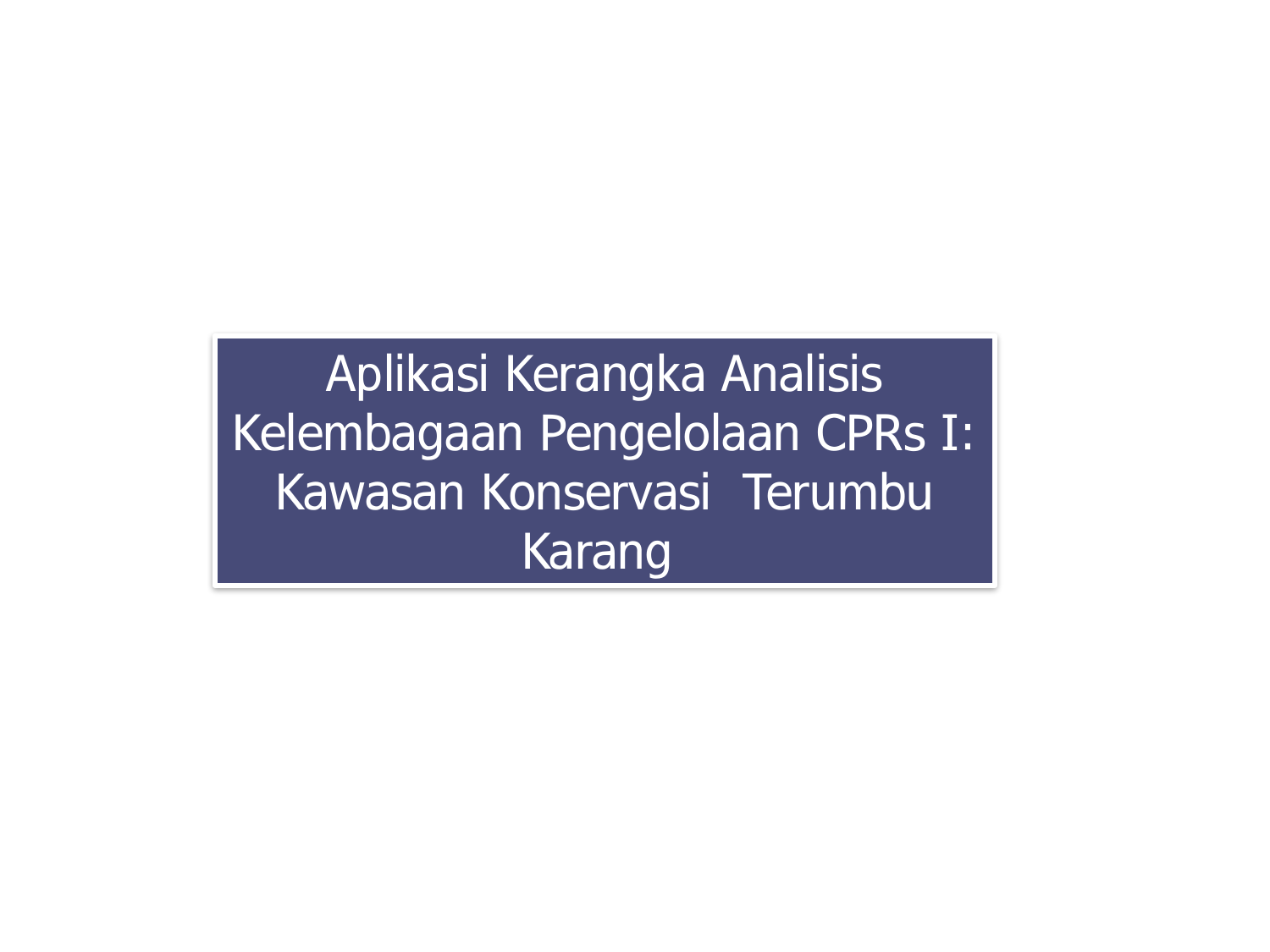

Aplikasi Kerangka Analisis Kelembagaan Pengelolaan CPRs I: Kawasan Konservasi  Terumbu Karang